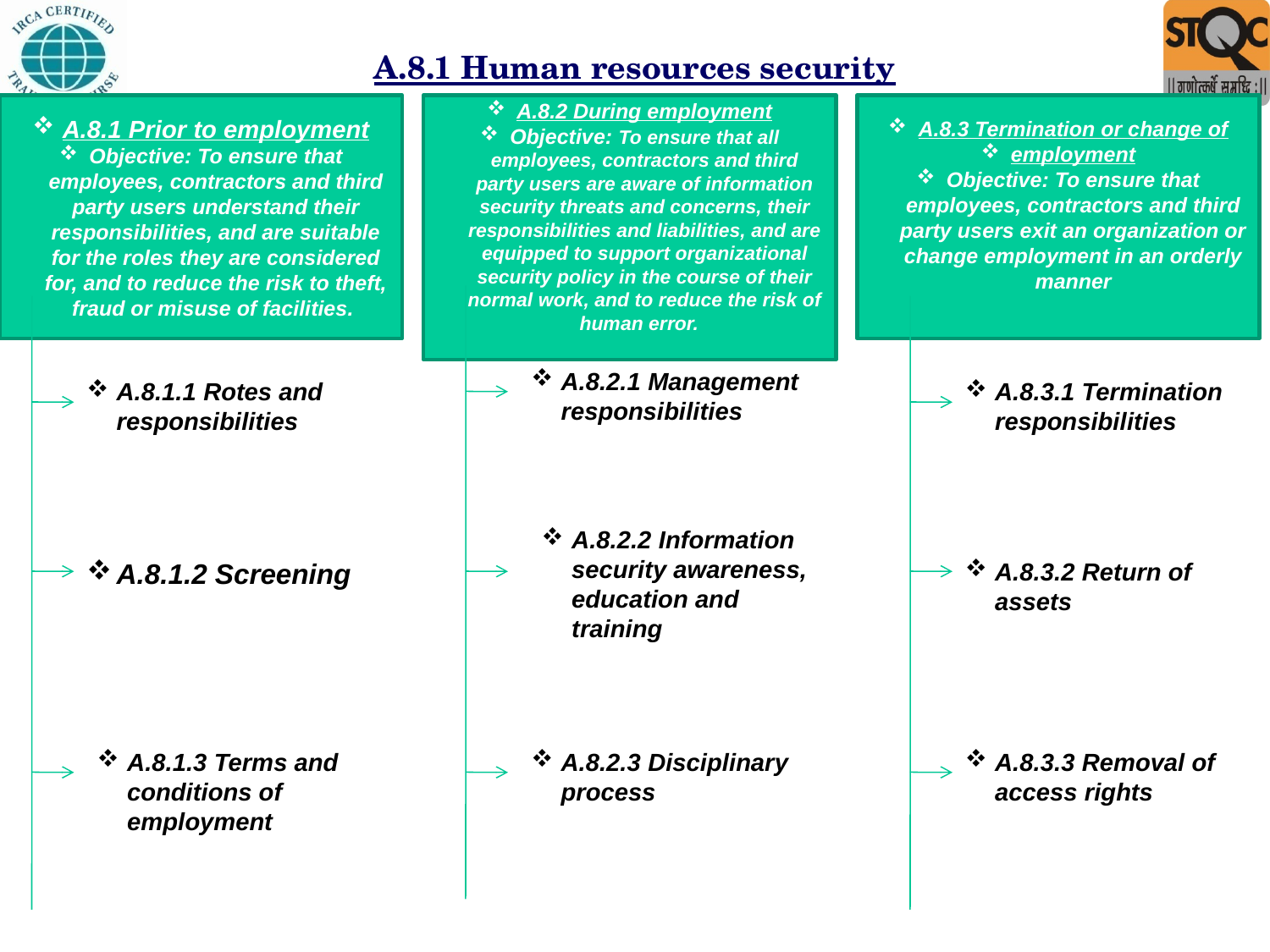

# A.8.1 Human resources security
A.8.1 Prior to employment
Objective: To ensure that employees, contractors and third party users understand their responsibilities, and are suitable for the roles they are considered for, and to reduce the risk to theft, fraud or misuse of facilities.
A.8.2 During employment
Objective: To ensure that all employees, contractors and third party users are aware of information security threats and concerns, their responsibilities and liabilities, and are equipped to support organizational security policy in the course of their normal work, and to reduce the risk of human error.

A.8.3 Termination or change of
employment
Objective: To ensure that employees, contractors and third party users exit an organization or change employment in an orderly manner

A.8.2.1 Management responsibilities
A.8.1.1 Rotes and responsibilities
A.8.3.1 Termination responsibilities
A.8.2.2 Information security awareness, education and training
A.8.1.2 Screening
A.8.3.2 Return of assets
A.8.1.3 Terms and conditions of employment
A.8.2.3 Disciplinary process
A.8.3.3 Removal of access rights